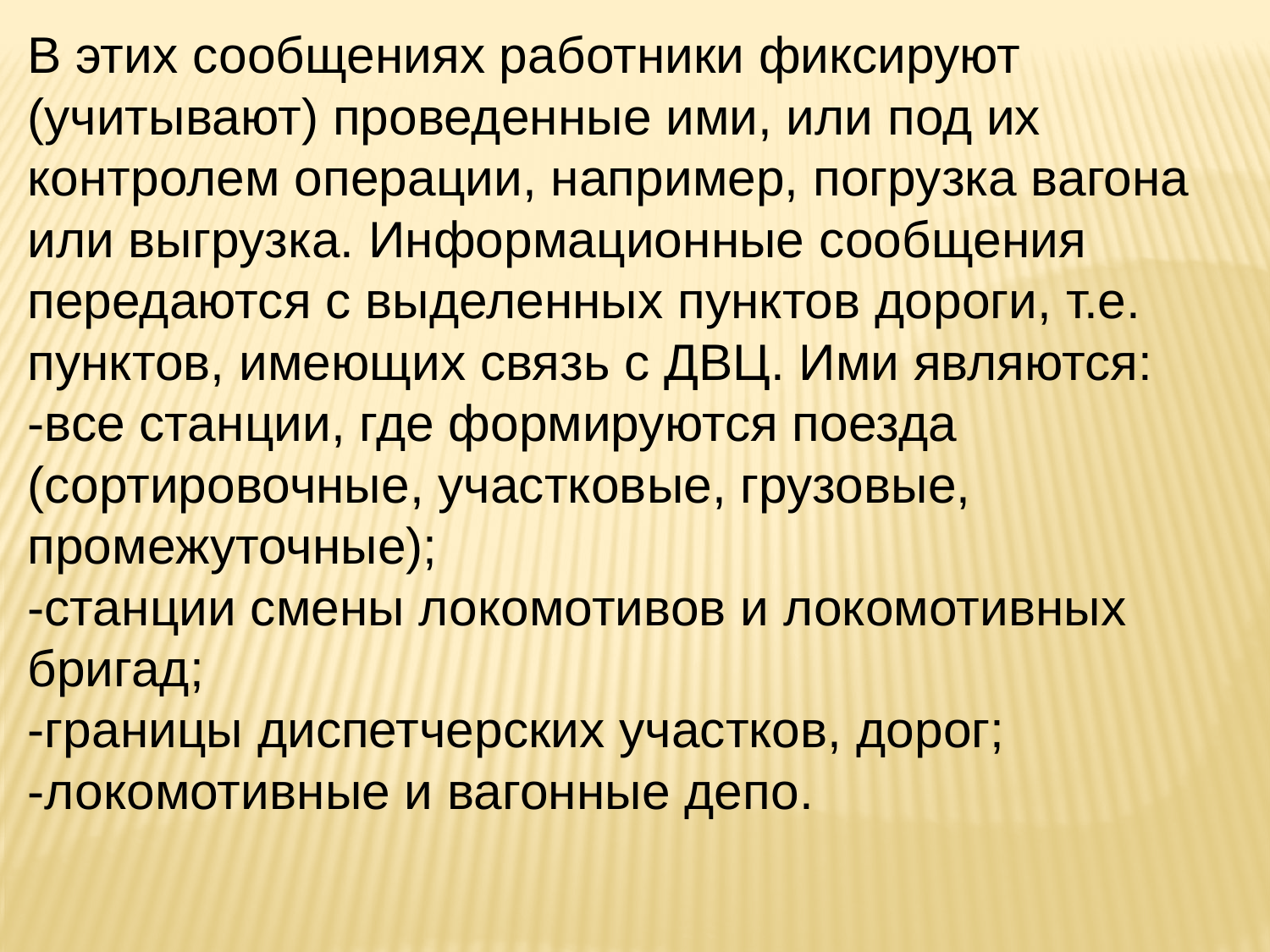

В этих сообщениях работники фиксируют (учитывают) проведенные ими, или под их контролем операции, например, погрузка вагона или выгрузка. Информационные сообщения передаются с выделенных пунктов дороги, т.е. пунктов, имеющих связь с ДВЦ. Ими являются:
-все станции, где формируются поезда (сортировочные, участковые, грузовые, промежуточные);
-станции смены локомотивов и локомотивных бригад;
-границы диспетчерских участков, дорог;
-локомотивные и вагонные депо.